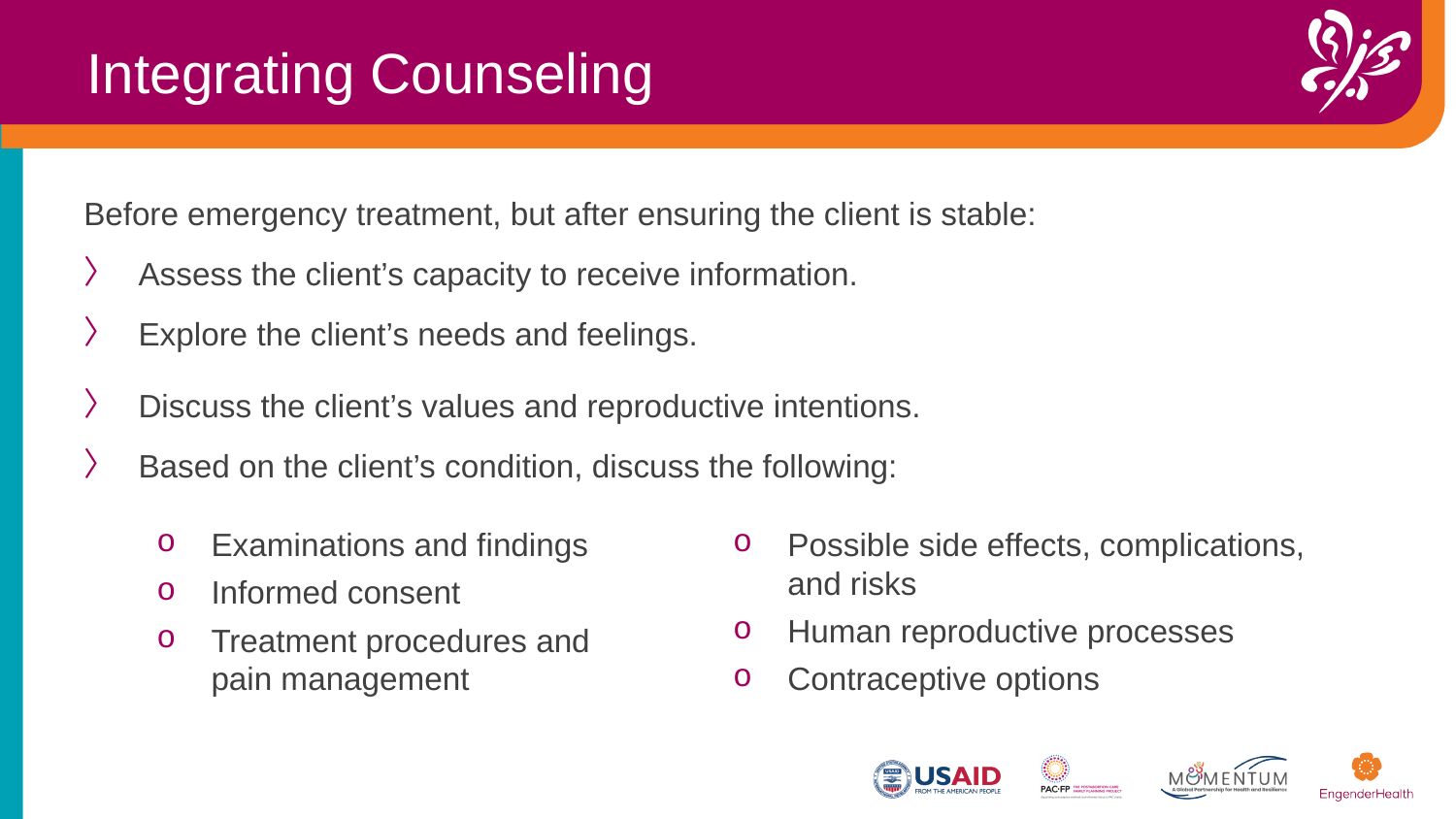

Integrating Counseling
Before emergency treatment, but after ensuring the client is stable:
Assess the client’s capacity to receive information.
Explore the client’s needs and feelings.
Discuss the client’s values and reproductive intentions.
Based on the client’s condition, discuss the following:

­Examinations and findings
Informed consent
Treatment procedures and pain management
­Possible side effects, complications, and risks
Human reproductive processes
Contraceptive options